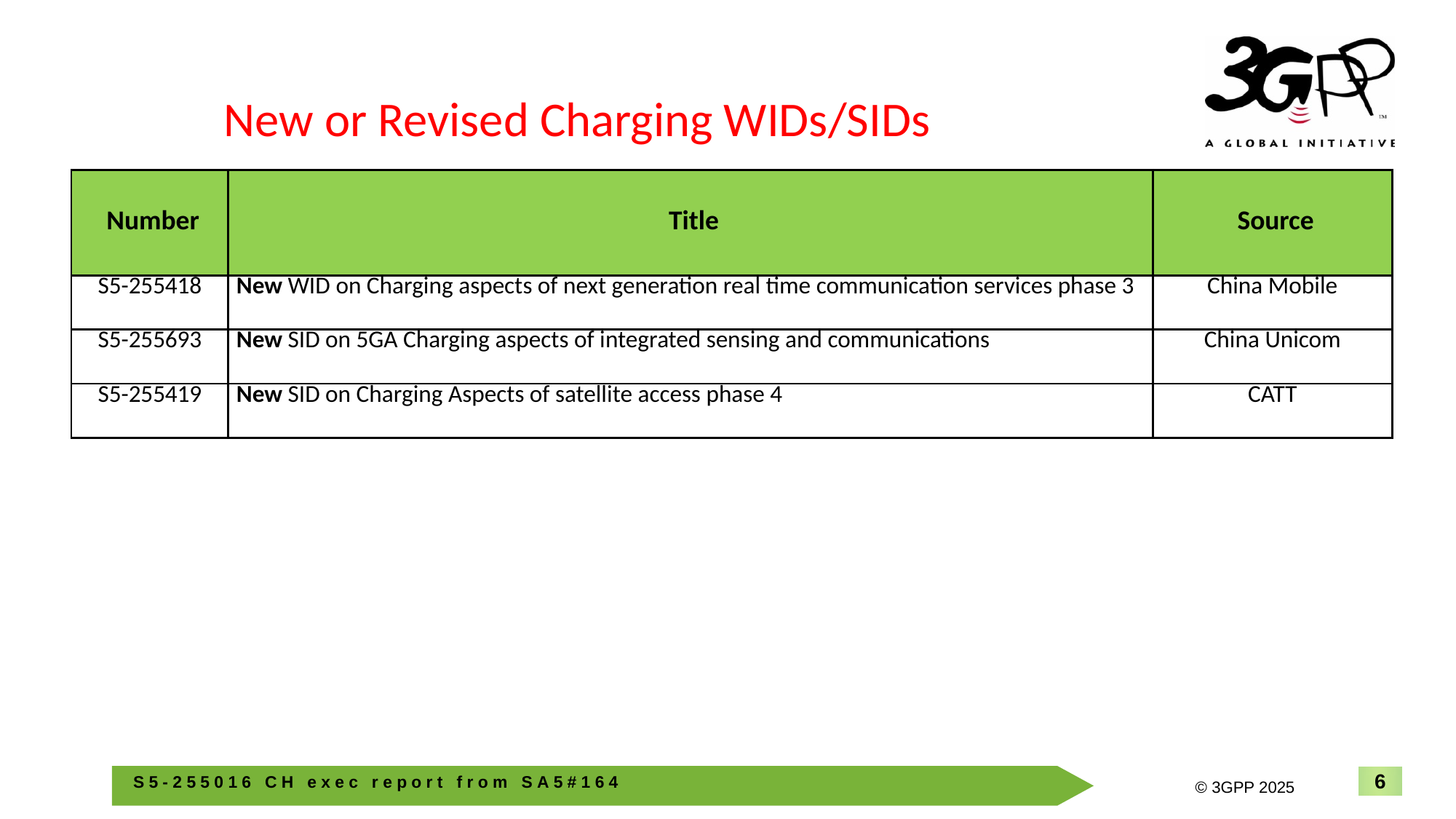

New or Revised Charging WIDs/SIDs
| Number | Title | Source |
| --- | --- | --- |
| S5-255418 | New WID on Charging aspects of next generation real time communication services phase 3 | China Mobile |
| S5-255693 | New SID on 5GA Charging aspects of integrated sensing and communications | China Unicom |
| S5-255419 | New SID on Charging Aspects of satellite access phase 4 | CATT |